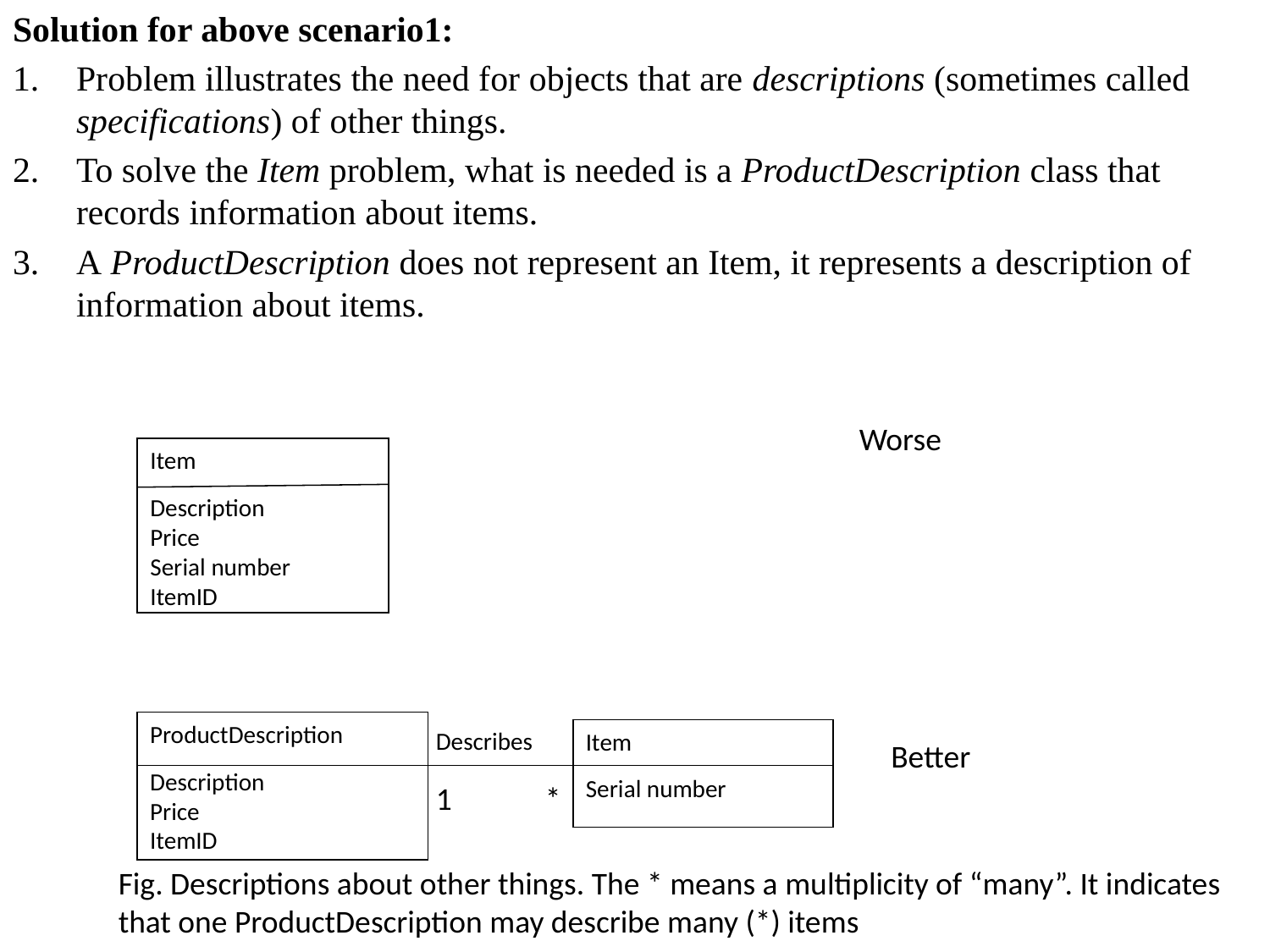

Solution for above scenario1:
Problem illustrates the need for objects that are descriptions (sometimes called specifications) of other things.
To solve the Item problem, what is needed is a ProductDescription class that records information about items.
A ProductDescription does not represent an Item, it represents a description of information about items.

Worse
Item
Description
Price
Serial number
ItemID
ProductDescription
Description
Price
ItemID

Describes
Item
Serial number

Better
1             *
Fig. Descriptions about other things. The * means a multiplicity of “many”. It indicates that one ProductDescription may describe many (*) items